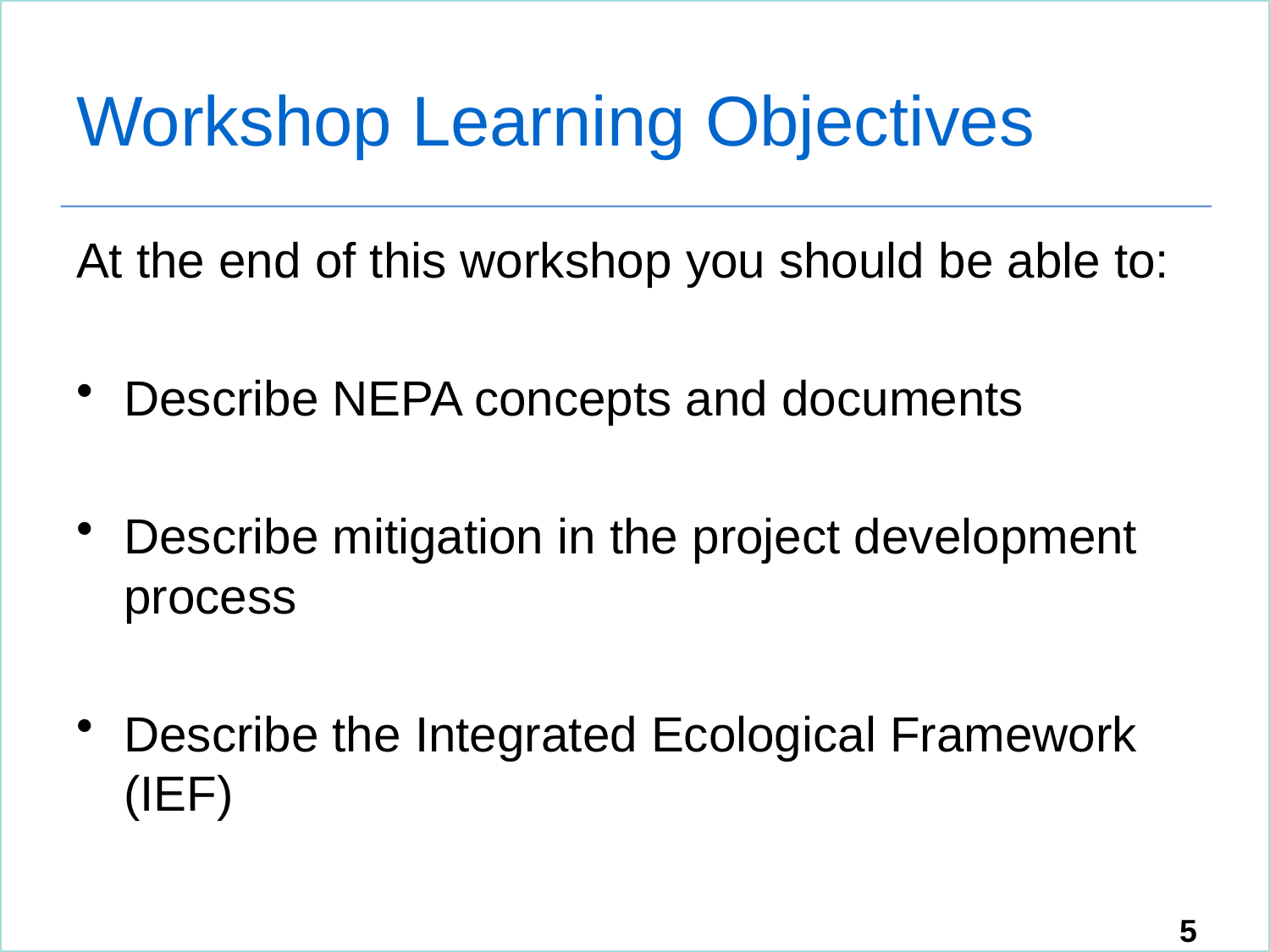

# Workshop Learning Objectives
At the end of this workshop you should be able to:

Describe NEPA concepts and documents

Describe mitigation in the project development process

Describe the Integrated Ecological Framework (IEF)

5